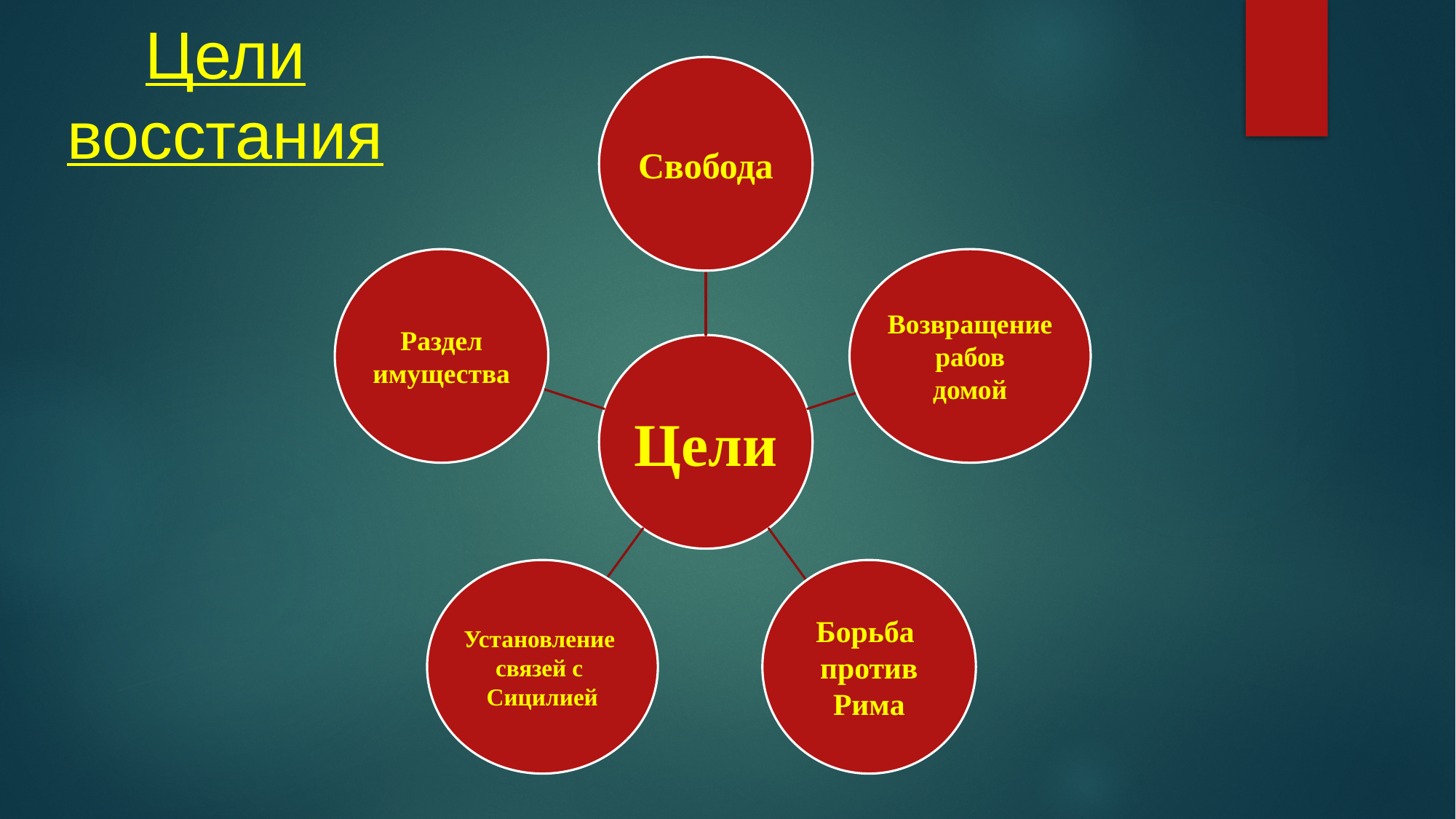

# Цели восстания
Цели

Свобода

Возвращение
рабов
домой

Борьба
против Рима

Установление
связей с
Сицилией

Раздел
имущества